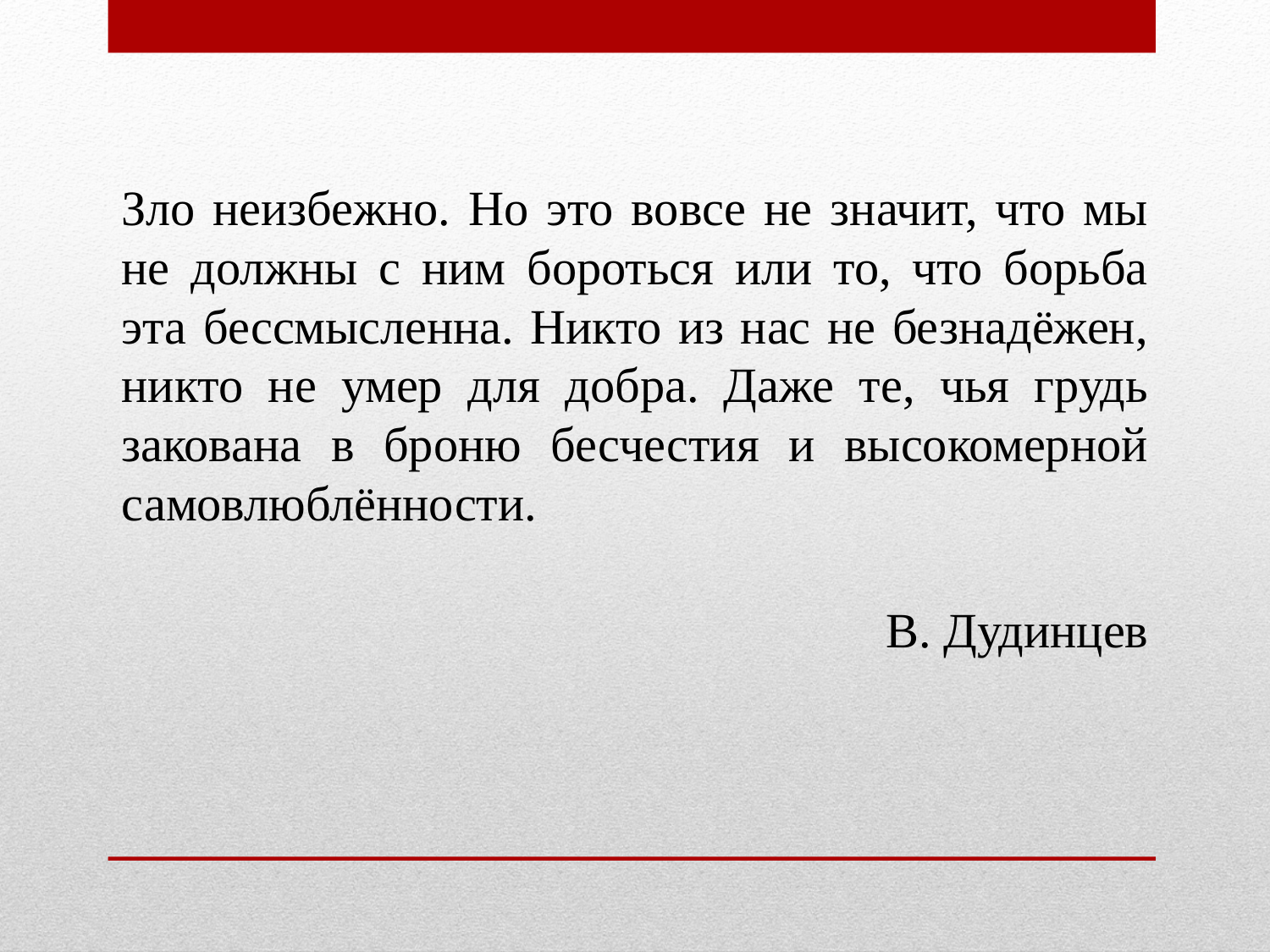

Зло неизбежно. Но это вовсе не значит, что мы не должны с ним бороться или то, что борьба эта бессмысленна. Никто из нас не безнадёжен, никто не умер для добра. Даже те, чья грудь закована в броню бесчестия и высокомерной самовлюблённости.

В. Дудинцев